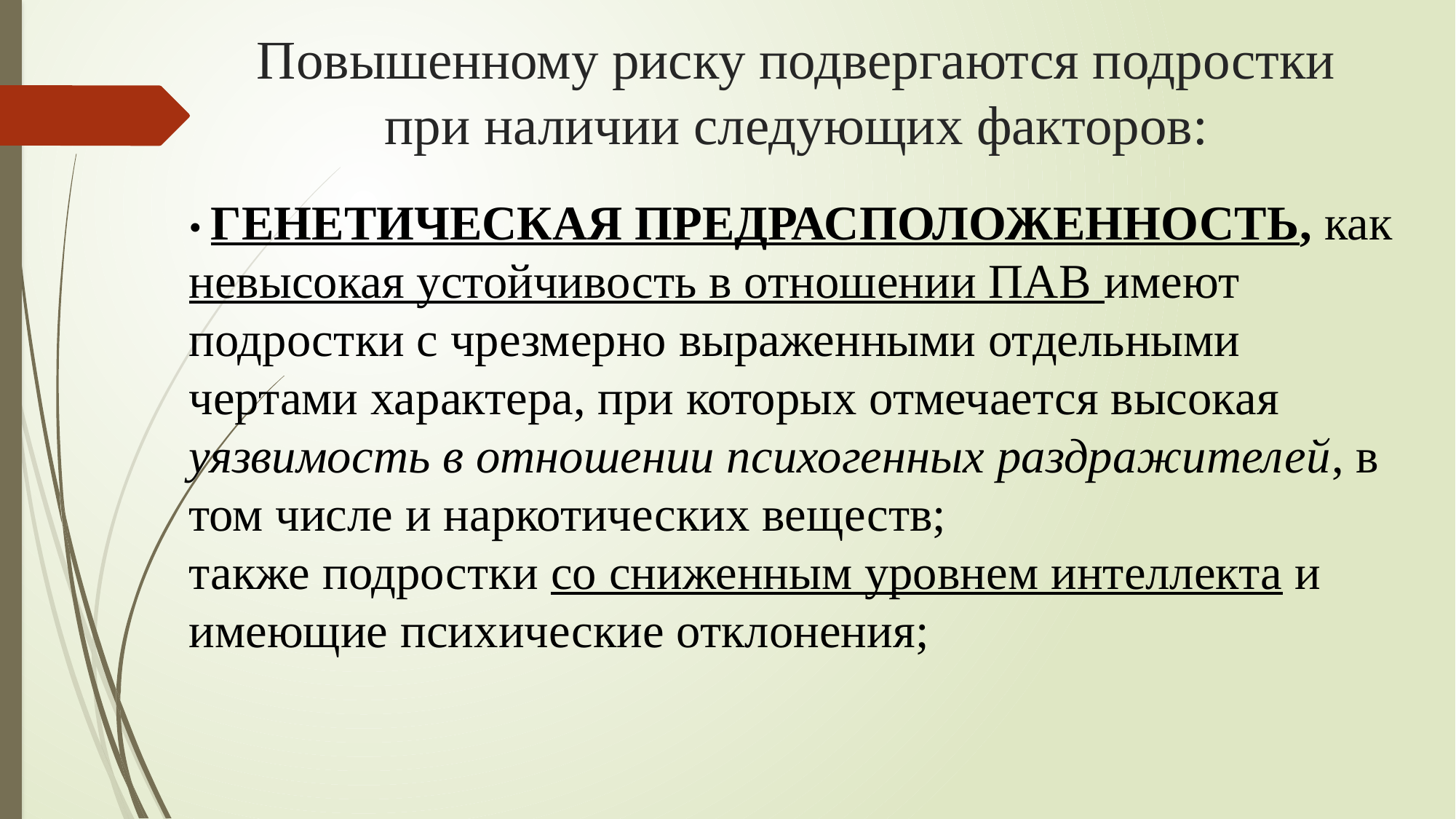

# Повышенному риску подвергаются подростки при наличии следующих факторов:
• ГЕНЕТИЧЕСКАЯ ПРЕДРАСПОЛОЖЕННОСТЬ, как невысокая устойчивость в отношении ПАВ имеют подростки с чрезмерно выраженными отдельными чертами характера, при которых отмечается высокая уязвимость в отношении психогенных раздражителей, в том числе и наркотических веществ;
также подростки со сниженным уровнем интеллекта и имеющие психические отклонения;